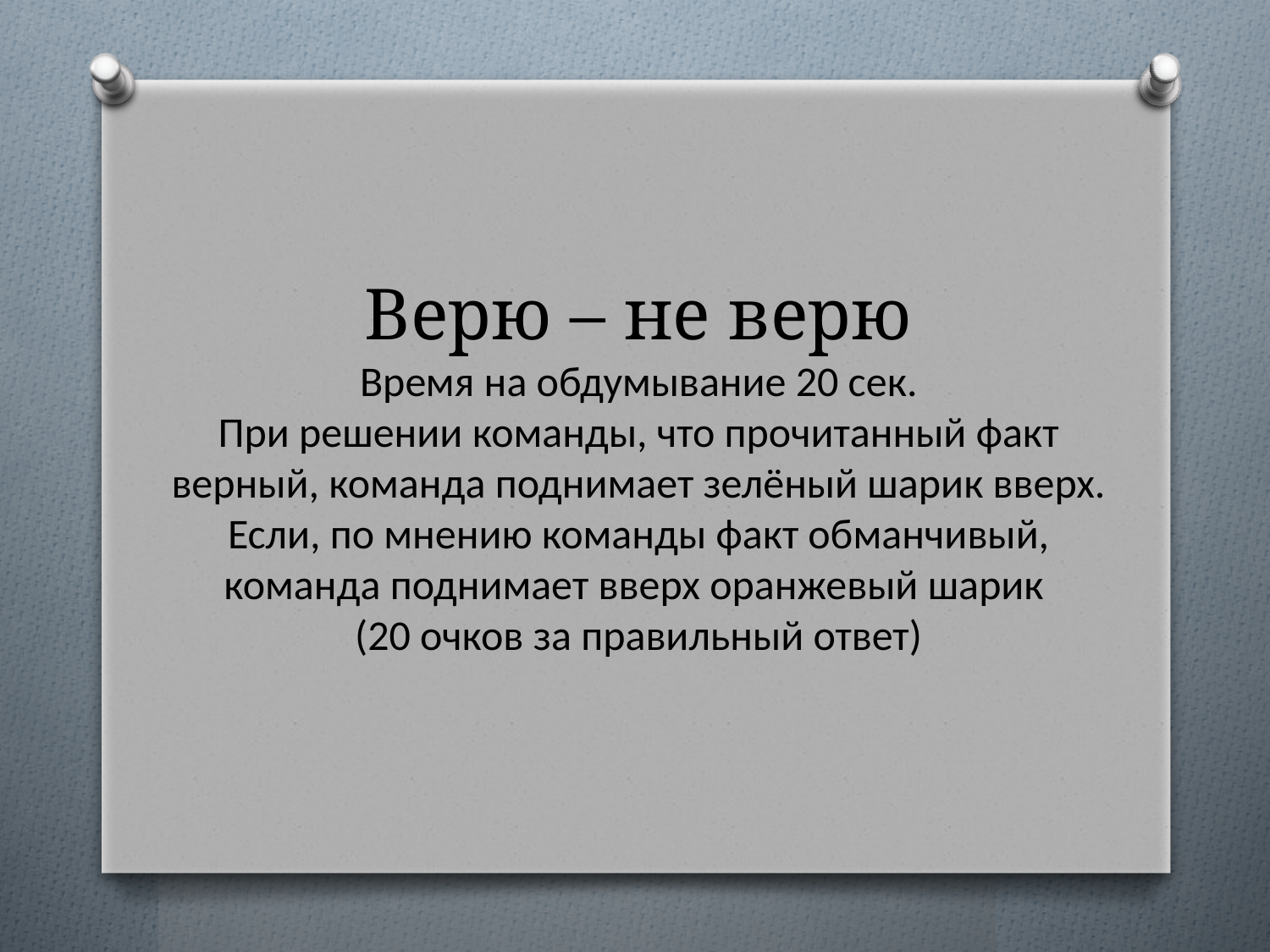

# Верю – не верю Время на обдумывание 20 сек. При решении команды, что прочитанный факт верный, команда поднимает зелёный шарик вверх. Если, по мнению команды факт обманчивый, команда поднимает вверх оранжевый шарик (20 очков за правильный ответ)